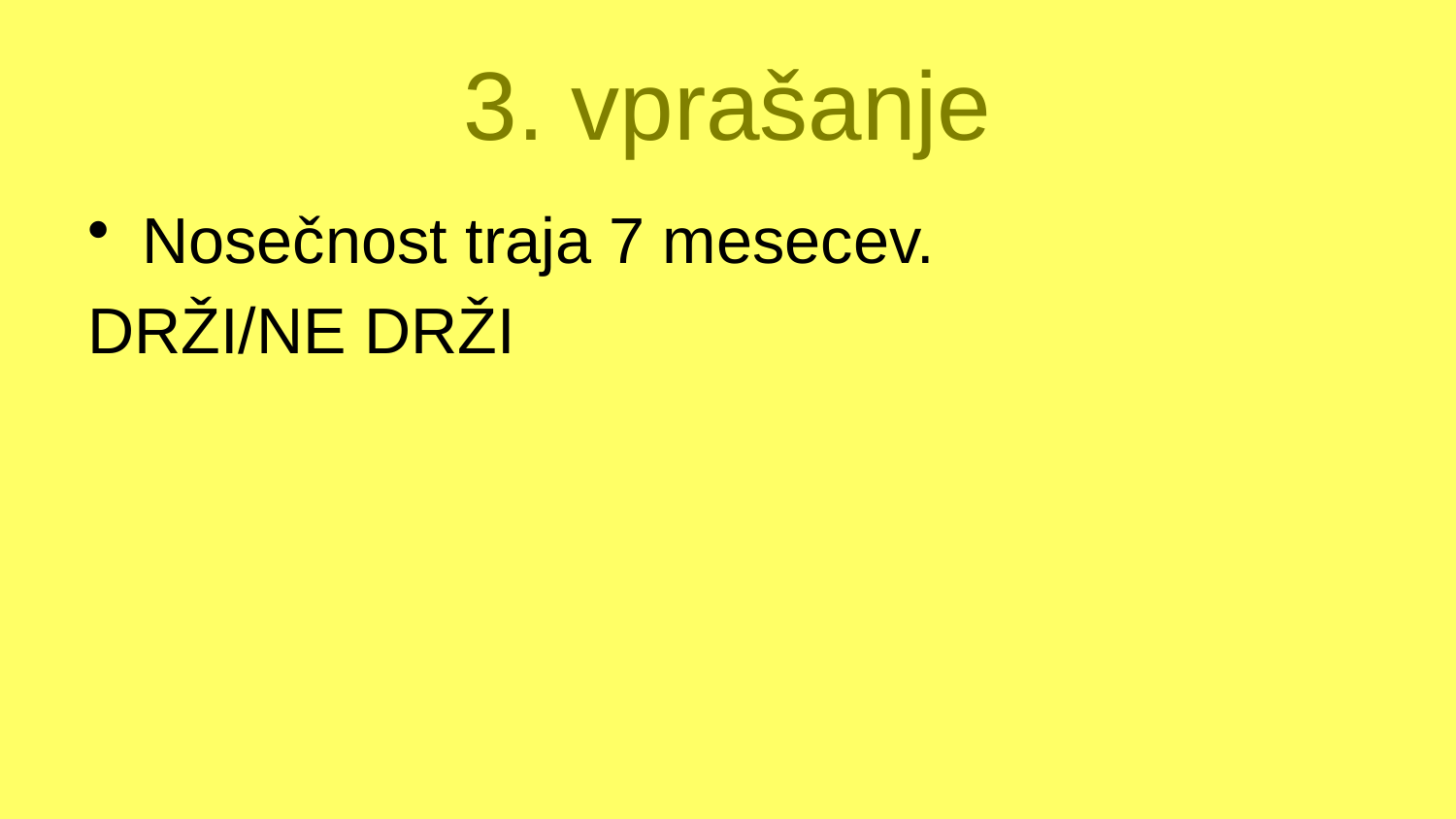

# 3. vprašanje
Nosečnost traja 7 mesecev.
DRŽI/NE DRŽI